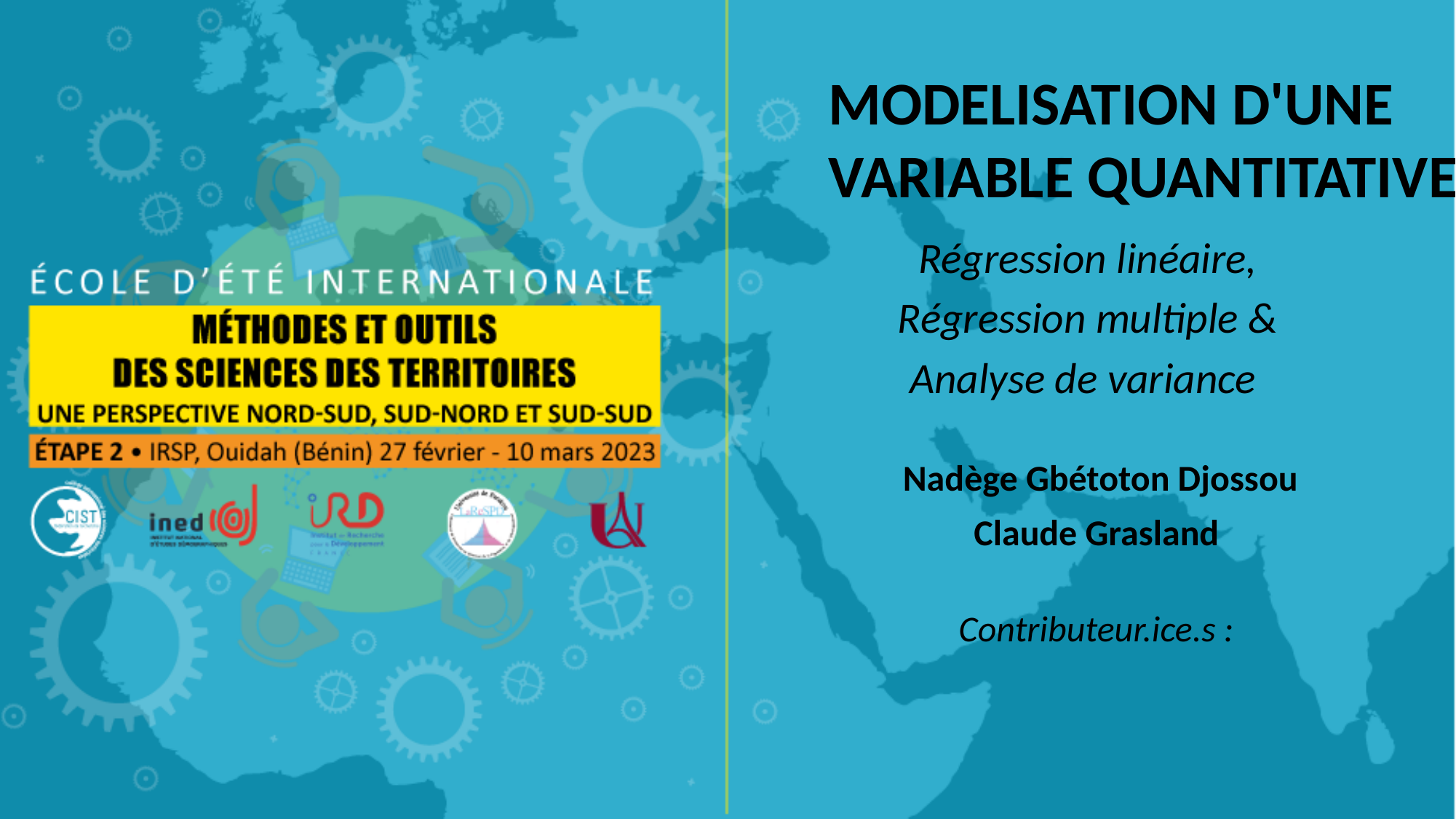

MODELISATION D'UNE
VARIABLE QUANTITATIVE
Régression linéaire,
Régression multiple &
Analyse de variance
Nadège Gbétoton Djossou
Claude Grasland
Contributeur.ice.s :